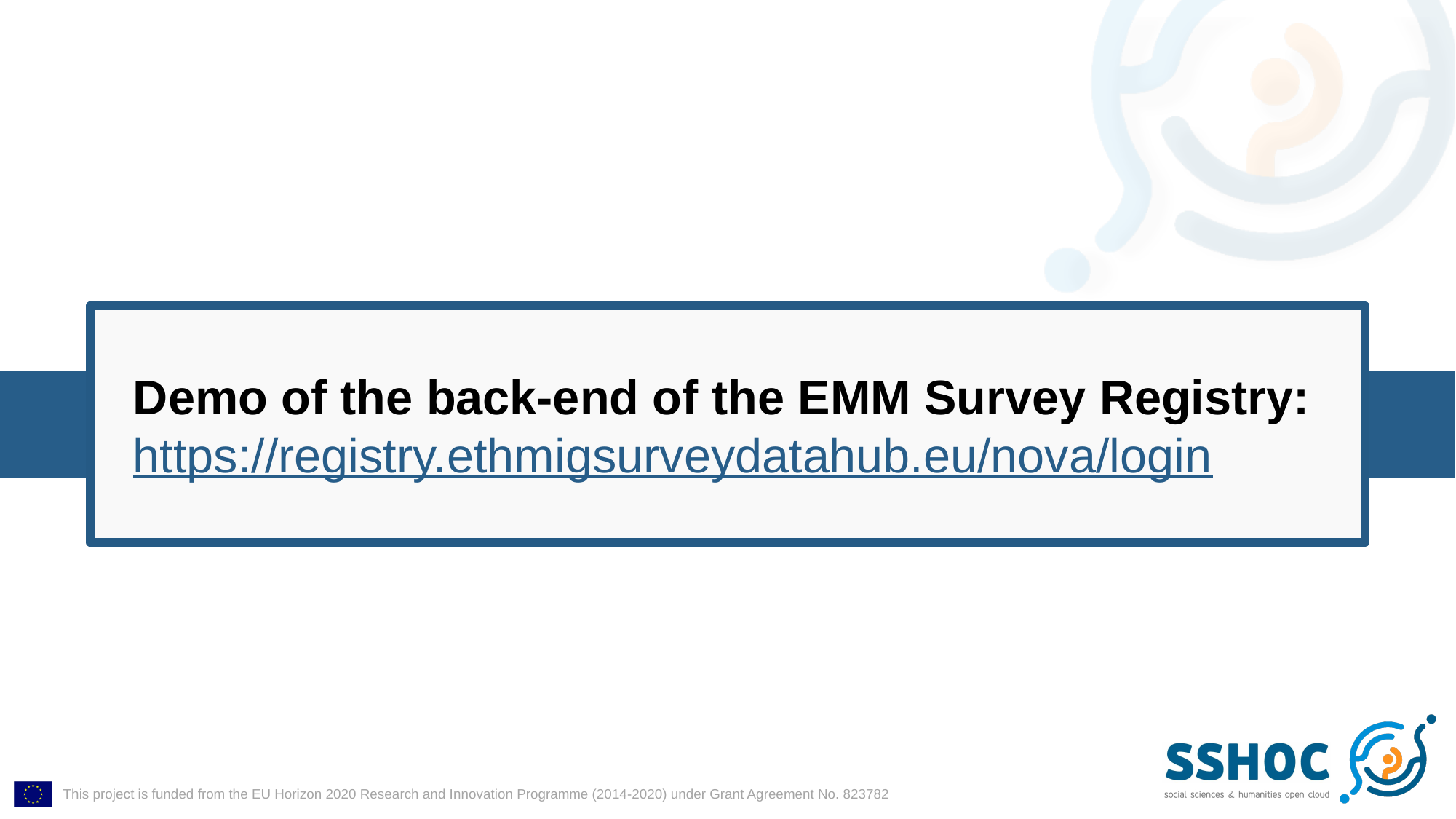

Demo of the back-end of the EMM Survey Registry: https://registry.ethmigsurveydatahub.eu/nova/login